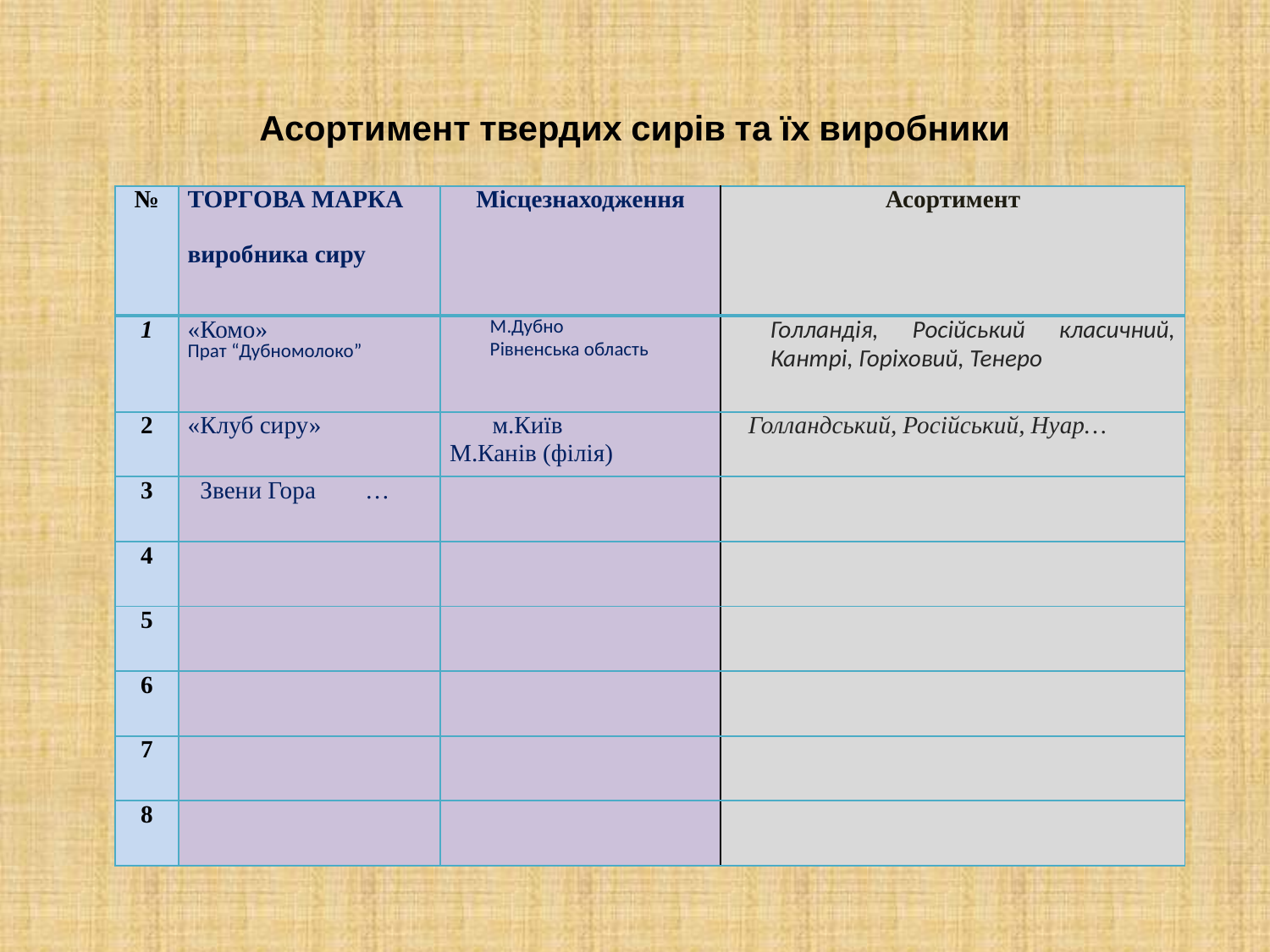

# Асортимент твердих сирів та їх виробники
| № | ТОРГОВА МАРКА виробника сиру | Місцезнаходження | Асортимент |
| --- | --- | --- | --- |
| 1 | «Комо» Прат “Дубномолоко” | М.Дубно Рівненська область | Голландія, Російський класичний, Кантрі, Горіховий, Тенеро |
| 2 | «Клуб сиру» | м.Київ М.Канів (філія) | Голландський, Російський, Нуар… |
| 3 | Звени Гора … |  |  |
| 4 |  |  |  |
| 5 |  |  |  |
| 6 |  |  |  |
| 7 |  |  |  |
| 8 |  |  |  |